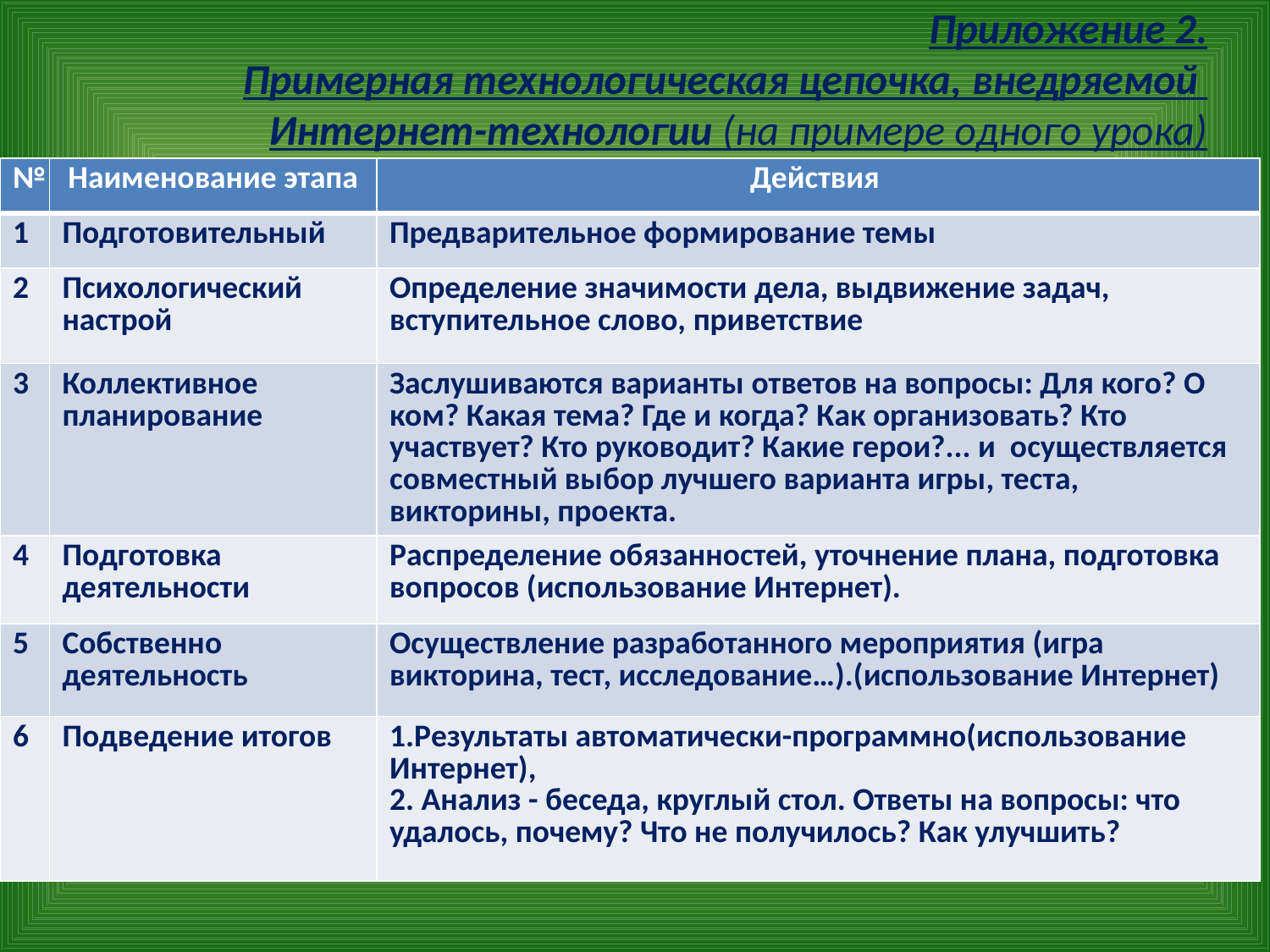

# Приложение 2. Примерная технологическая цепочка, внедряемой  Интернет-технологии (на примере одного урока)
| № | Наименование этапа | Действия |
| --- | --- | --- |
| 1 | Подготовительный | Предварительное формирование темы |
| 2 | Психологический настрой | Определение значимости дела, выдвижение задач, вступительное слово, приветствие |
| 3 | Коллективное планирование | Заслушиваются варианты ответов на вопросы: Для кого? О ком? Какая тема? Где и когда? Как организовать? Кто участвует? Кто руководит? Какие герои?... и осуществляется совместный выбор лучшего варианта игры, теста, викторины, проекта. |
| 4 | Подготовка деятельности | Распределение обязанностей, уточнение плана, подготовка вопросов (использование Интернет). |
| 5 | Собственно деятельность | Осуществление разработанного мероприятия (игра викторина, тест, исследование…).(использование Интернет) |
| 6 | Подведение итогов | 1.Результаты автоматически-программно(использование Интернет), 2. Анализ - беседа, круглый стол. Ответы на вопросы: что удалось, почему? Что не получилось? Как улучшить? |